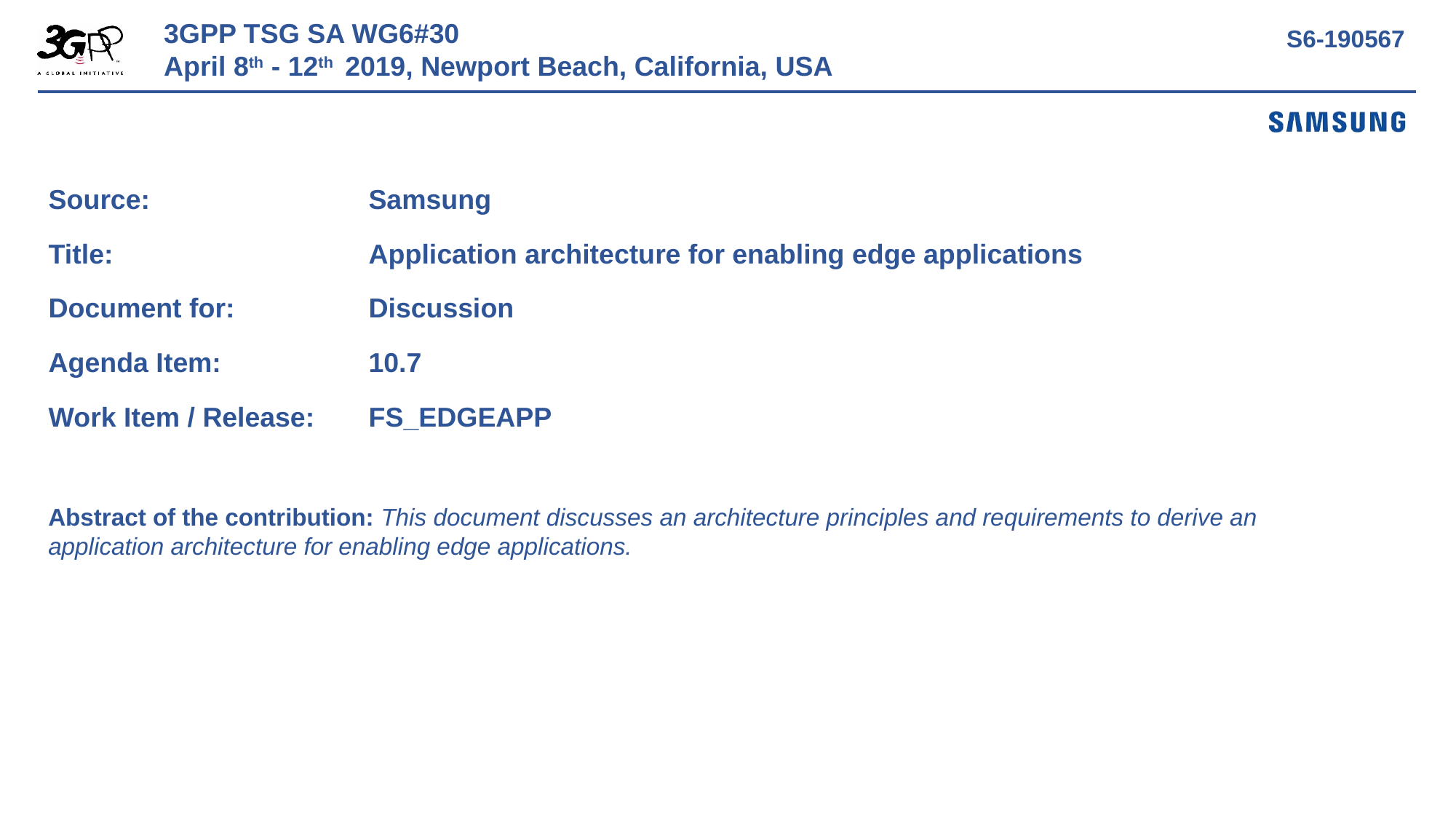

3GPP TSG SA WG6#30
April 8th - 12th  2019, Newport Beach, California, USA
S6-190567
| Source: | Samsung |
| --- | --- |
| Title: | Application architecture for enabling edge applications |
| Document for: | Discussion |
| Agenda Item: | 10.7 |
| Work Item / Release: | FS\_EDGEAPP |
Abstract of the contribution: This document discusses an architecture principles and requirements to derive an application architecture for enabling edge applications.